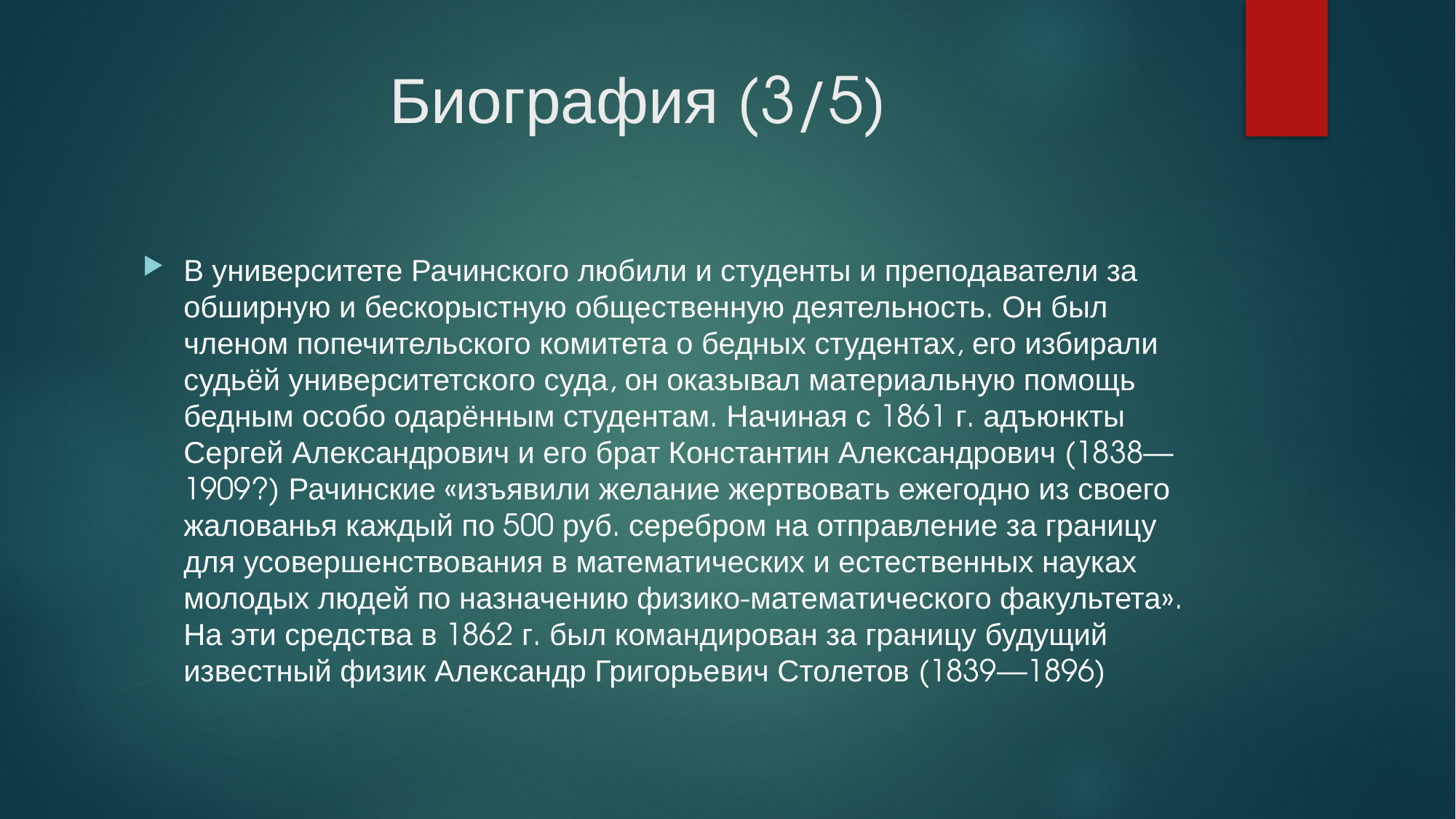

# Биография (3/5)
В университете Рачинского любили и студенты и преподаватели за обширную и бескорыстную общественную деятельность. Он был членом попечительского комитета о бедных студентах, его избирали судьёй университетского суда, он оказывал материальную помощь бедным особо одарённым студентам. Начиная с 1861 г. адъюнкты Сергей Александрович и его брат Константин Александрович (1838—1909?) Рачинские «изъявили желание жертвовать ежегодно из своего жалованья каждый по 500 руб. серебром на отправление за границу для усовершенствования в математических и естественных науках молодых людей по назначению физико-математического факультета». На эти средства в 1862 г. был командирован за границу будущий известный физик Александр Григорьевич Столетов (1839—1896)